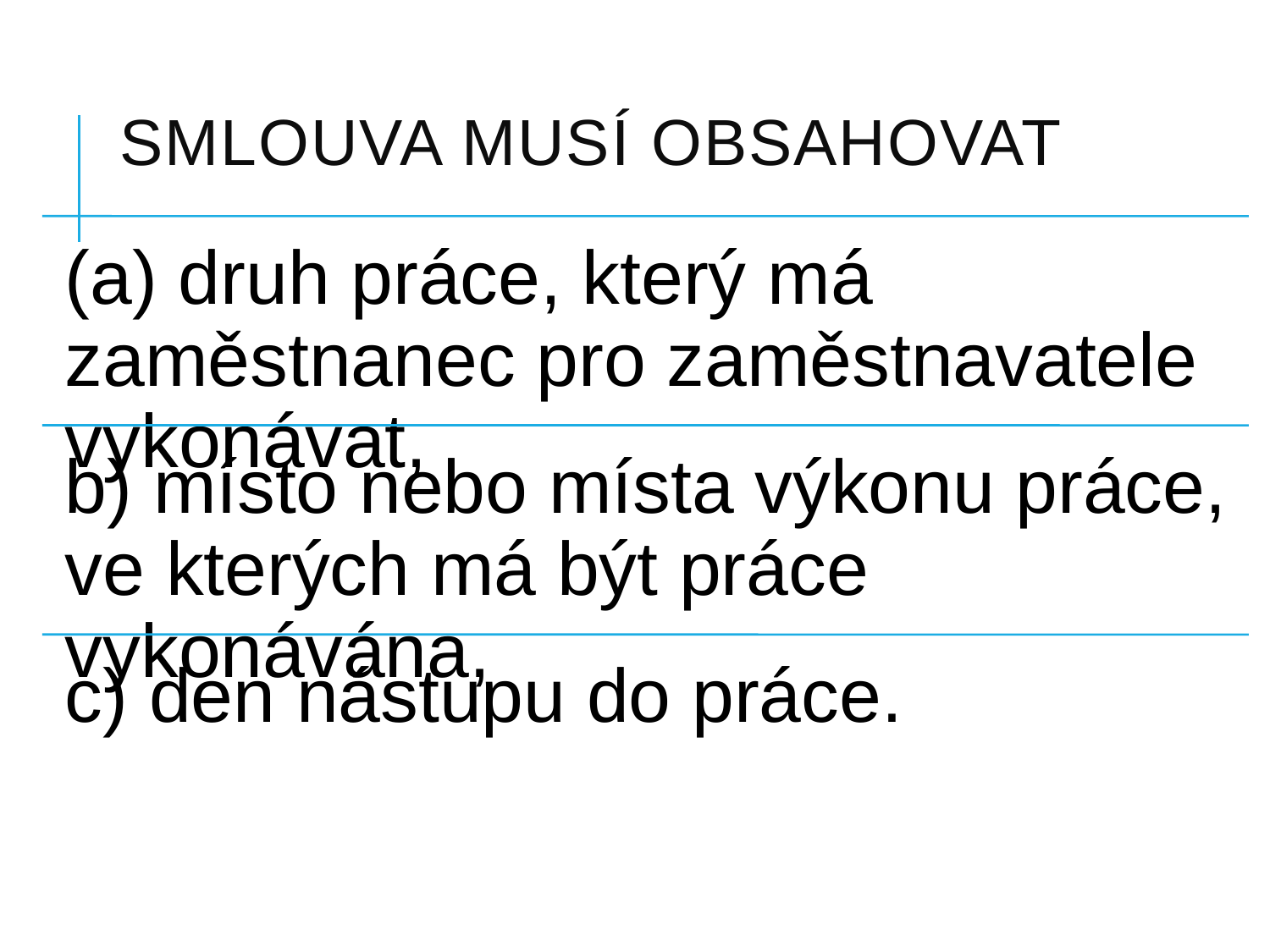

# Smlouva musí obsahovat
(a) druh práce, který má zaměstnanec pro zaměstnavatele vykonávat,
b) místo nebo místa výkonu práce, ve kterých má být práce vykonávána,
c) den nástupu do práce.